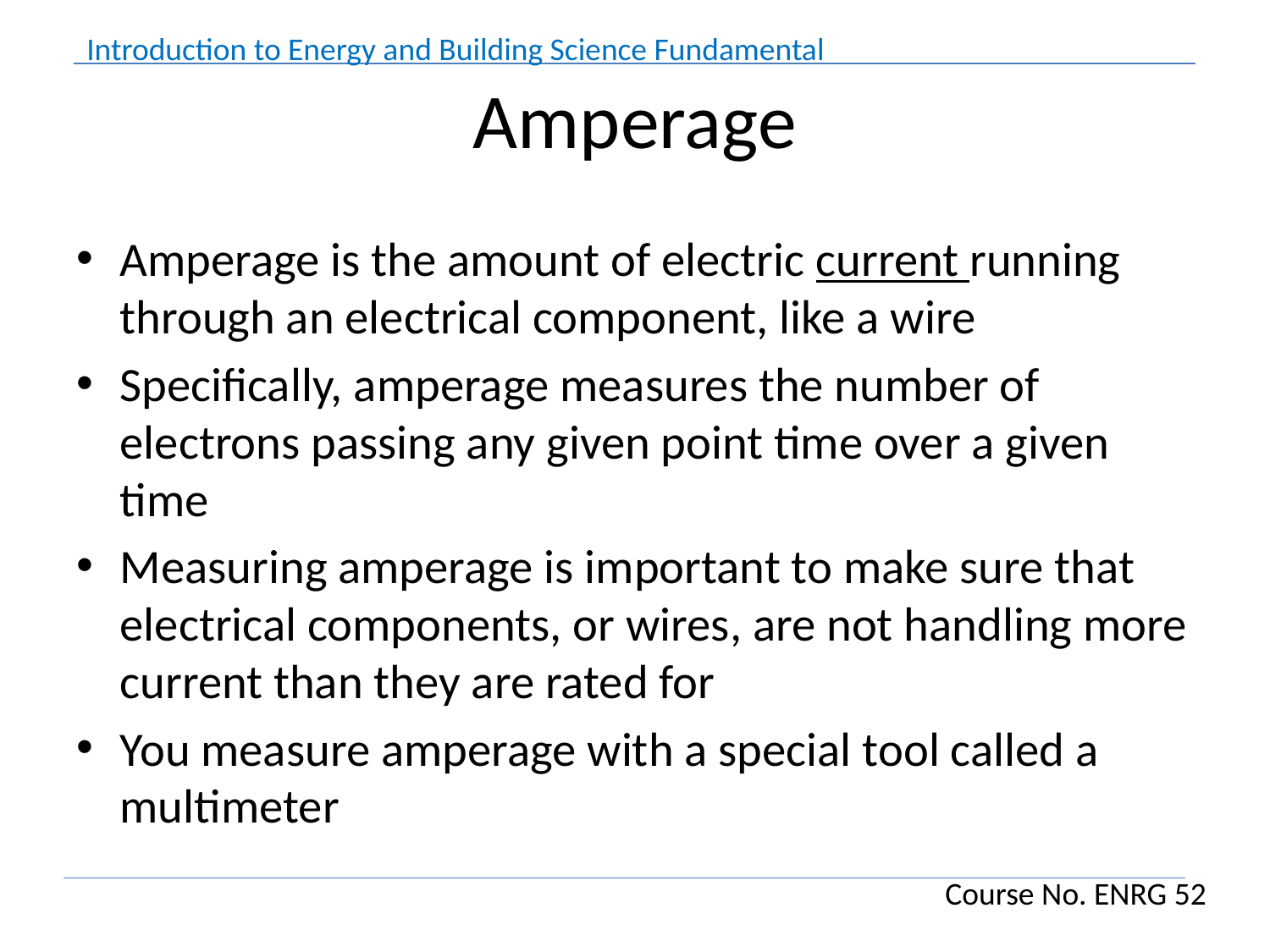

# Amperage
Amperage is the amount of electric current running through an electrical component, like a wire
Specifically, amperage measures the number of electrons passing any given point time over a given time
Measuring amperage is important to make sure that electrical components, or wires, are not handling more current than they are rated for
You measure amperage with a special tool called a multimeter